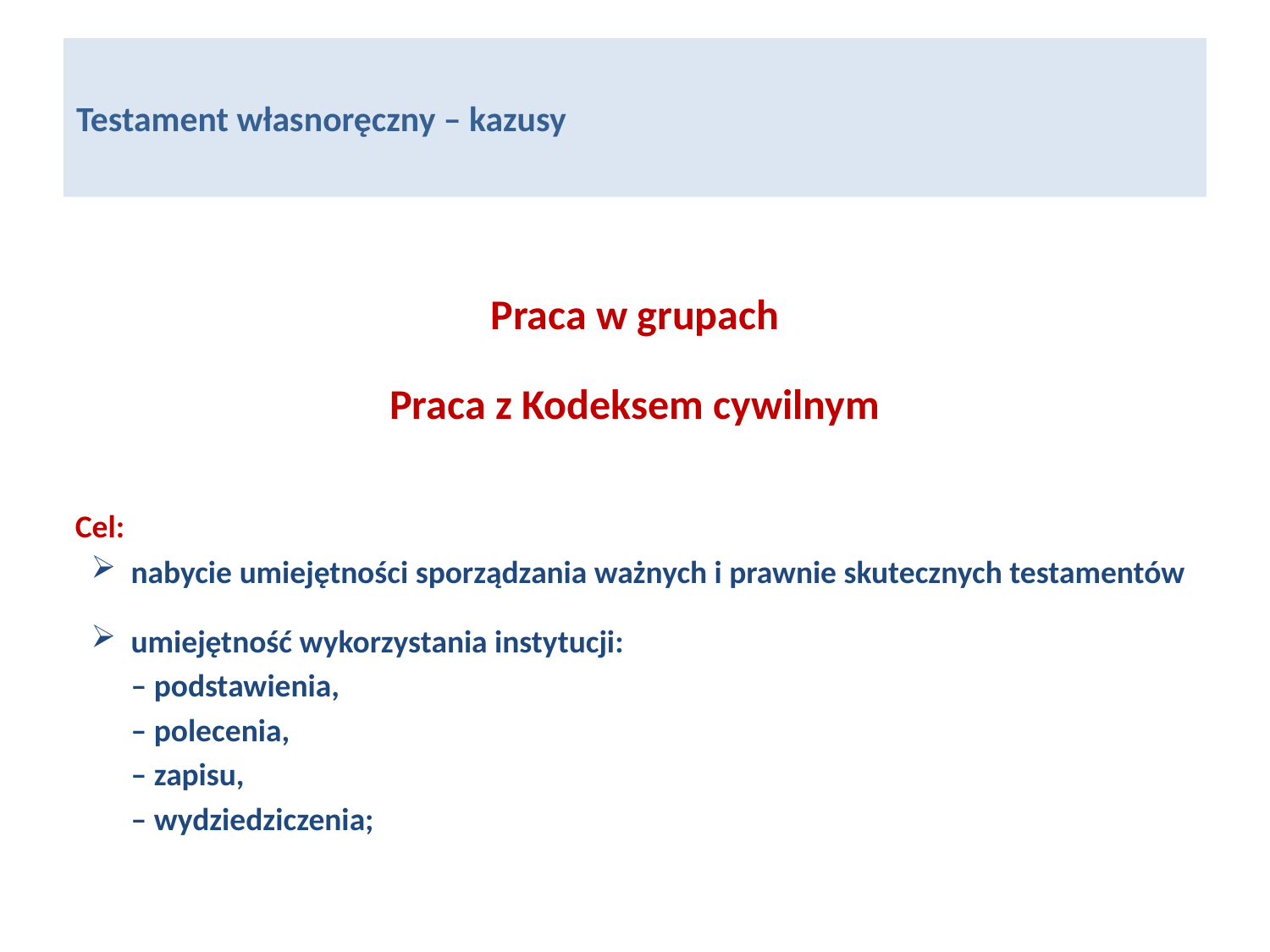

# Testament własnoręczny – kazusy

Praca w grupach

Praca z Kodeksem cywilnym

	Cel:
nabycie umiejętności sporządzania ważnych i prawnie skutecznych testamentów

umiejętność wykorzystania instytucji:
	– podstawienia,
	– polecenia,
	– zapisu,
	– wydziedziczenia;